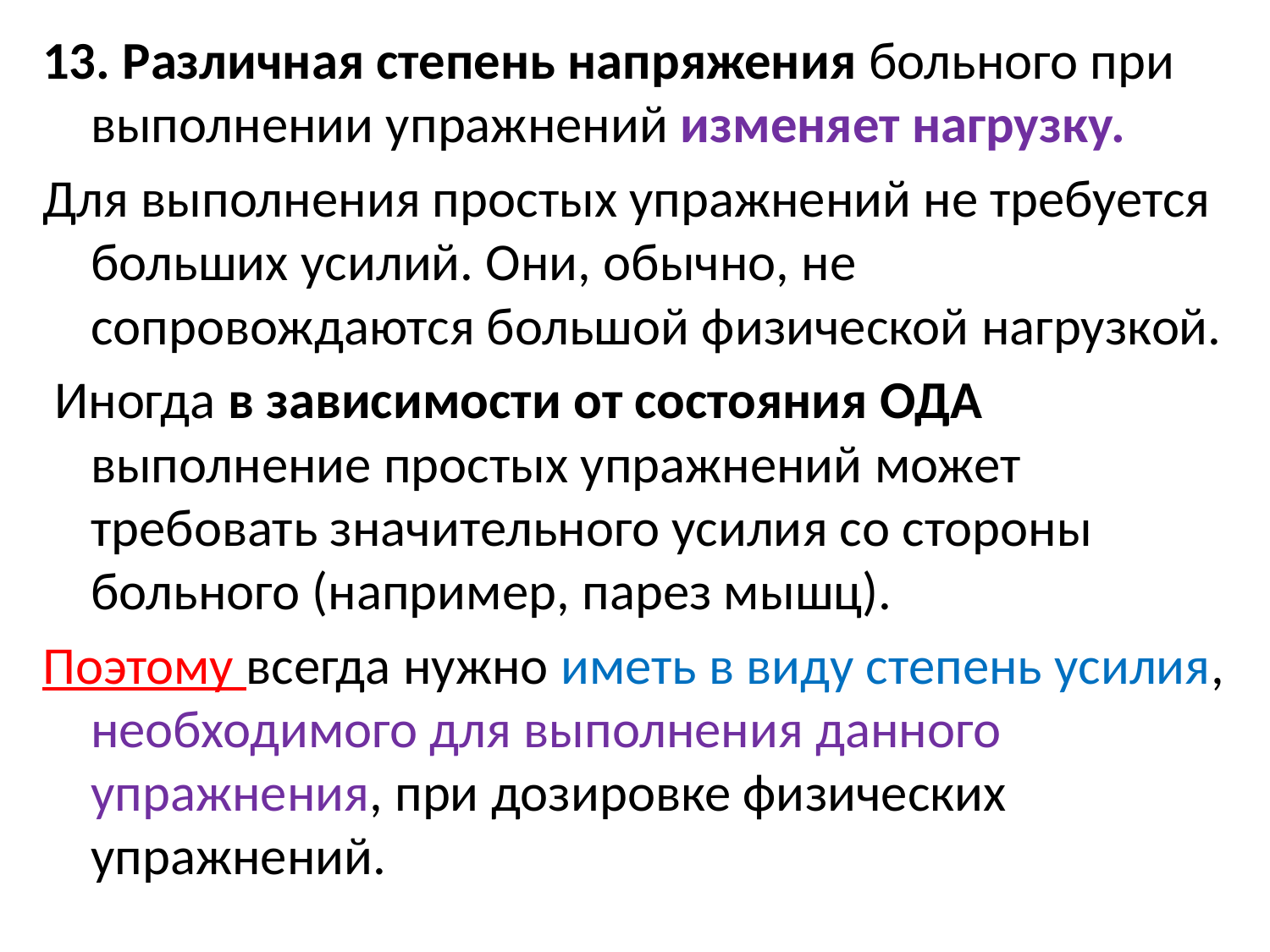

13. Различная степень напряжения больного при выполнении упражнений изменяет нагрузку.
Для выполнения простых упражнений не требуется больших усилий. Они, обычно, не сопровождаются большой физической нагрузкой.
 Иногда в зависимости от состояния ОДА выполнение простых упражнений может требовать значительного усилия со стороны больного (например, парез мышц).
Поэтому всегда нужно иметь в виду степень усилия, необходимого для выполнения данного упражнения, при дозировке физических упражнений.